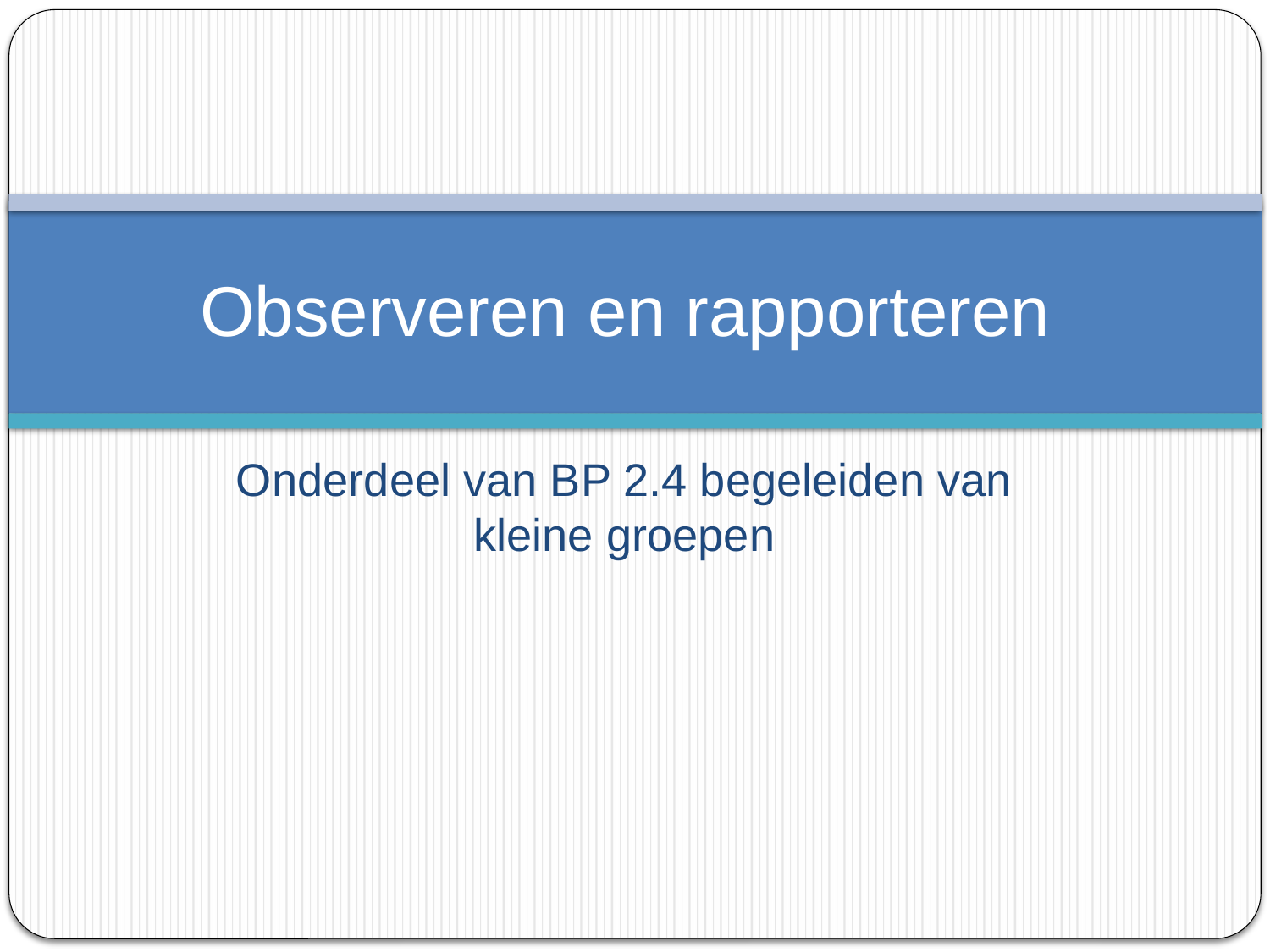

# Observeren en rapporteren
Onderdeel van BP 2.4 begeleiden van kleine groepen